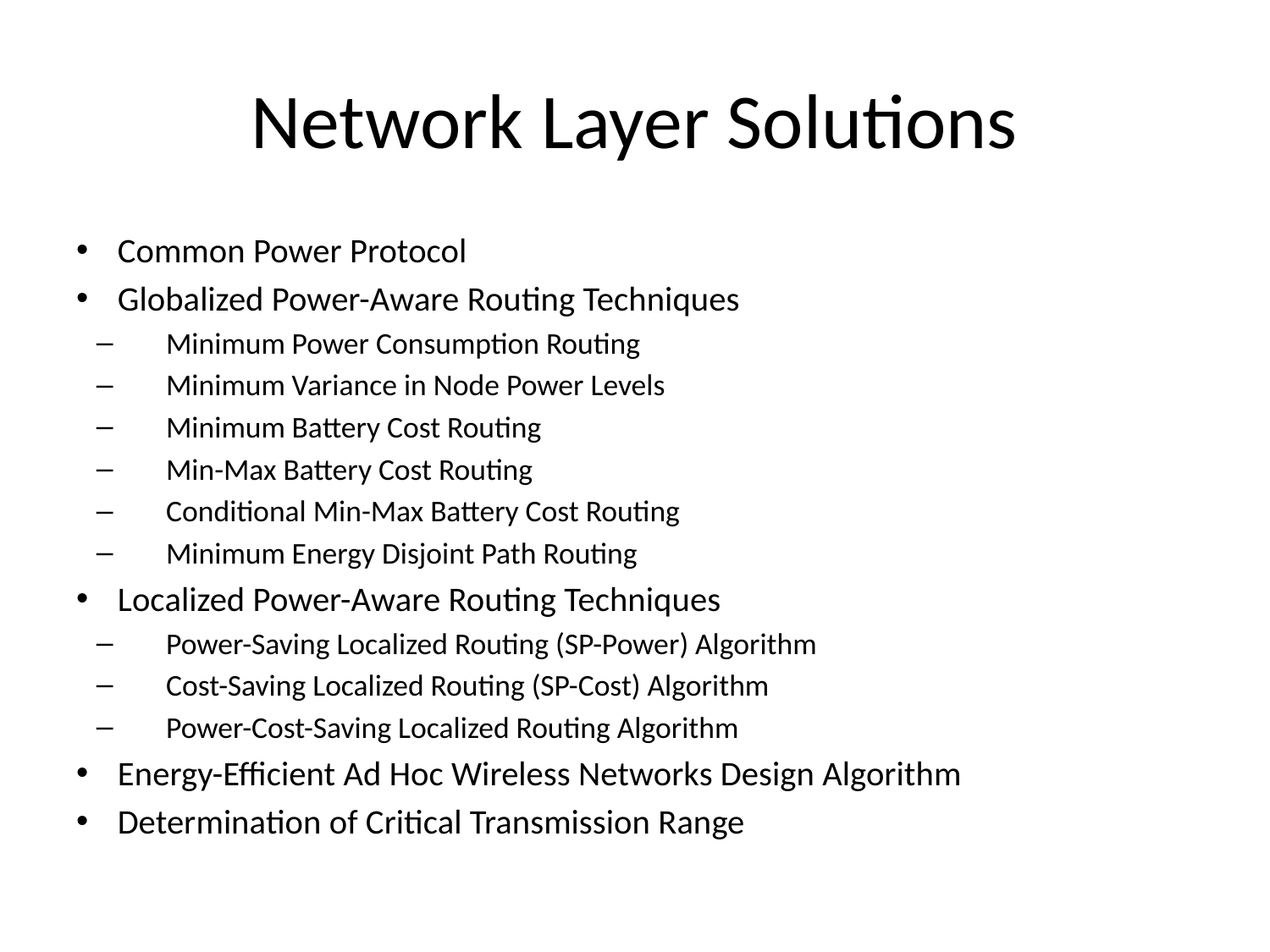

# Network Layer Solutions
Common Power Protocol
Globalized Power-Aware Routing Techniques
Minimum Power Consumption Routing
Minimum Variance in Node Power Levels
Minimum Battery Cost Routing
Min-Max Battery Cost Routing
Conditional Min-Max Battery Cost Routing
Minimum Energy Disjoint Path Routing
Localized Power-Aware Routing Techniques
Power-Saving Localized Routing (SP-Power) Algorithm
Cost-Saving Localized Routing (SP-Cost) Algorithm
Power-Cost-Saving Localized Routing Algorithm
Energy-Efficient Ad Hoc Wireless Networks Design Algorithm
Determination of Critical Transmission Range